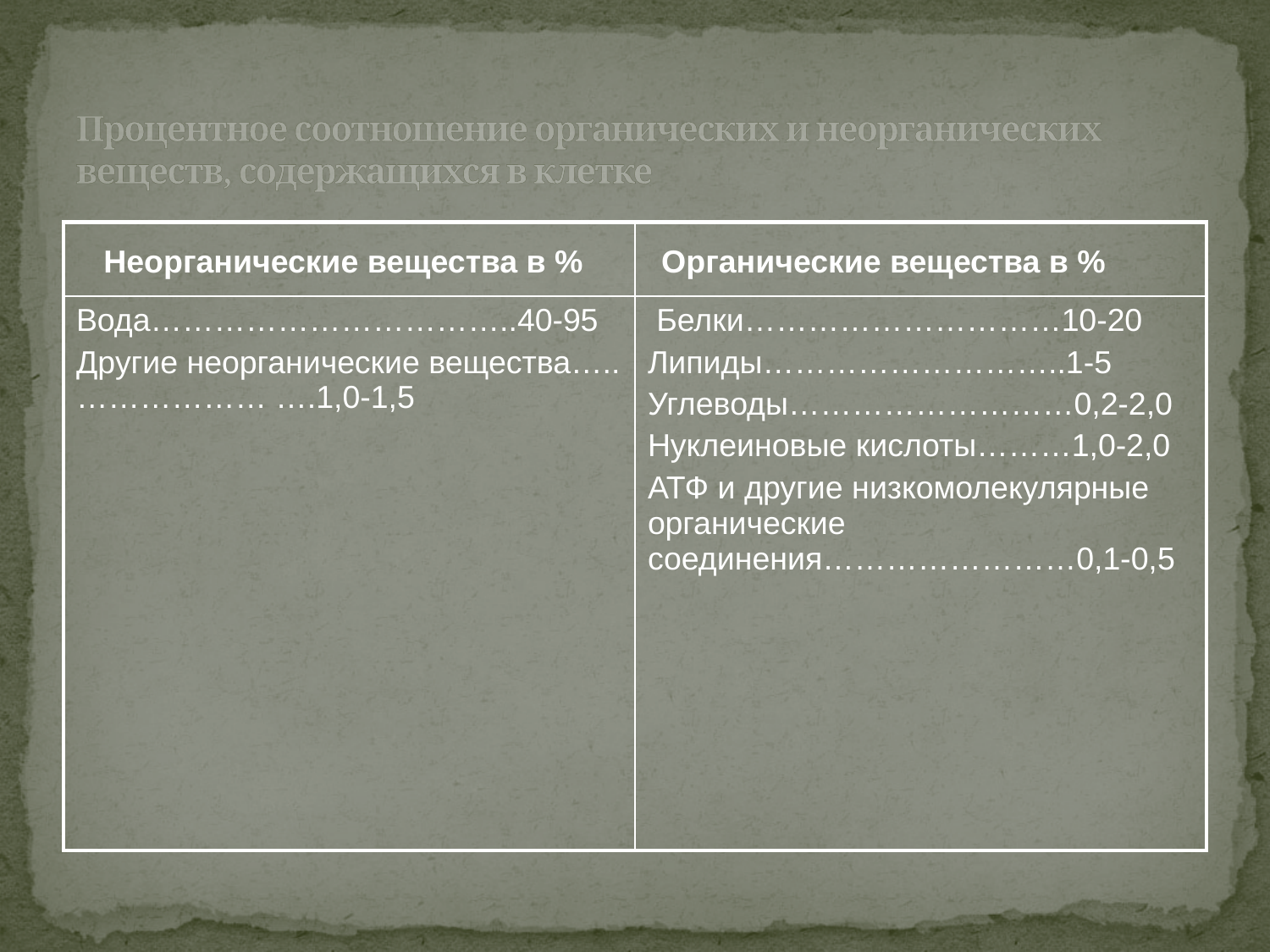

# Процентное соотношение органических и неорганических веществ, содержащихся в клетке
| Неорганические вещества в % | Органические вещества в % |
| --- | --- |
| Вода……………………………..40-95 Другие неорганические вещества…..……………… ….1,0-1,5 | Белки…………………………10-20 Липиды………………………..1-5 Углеводы………………………0,2-2,0 Нуклеиновые кислоты………1,0-2,0 АТФ и другие низкомолекулярные органические соединения……………………0,1-0,5 |